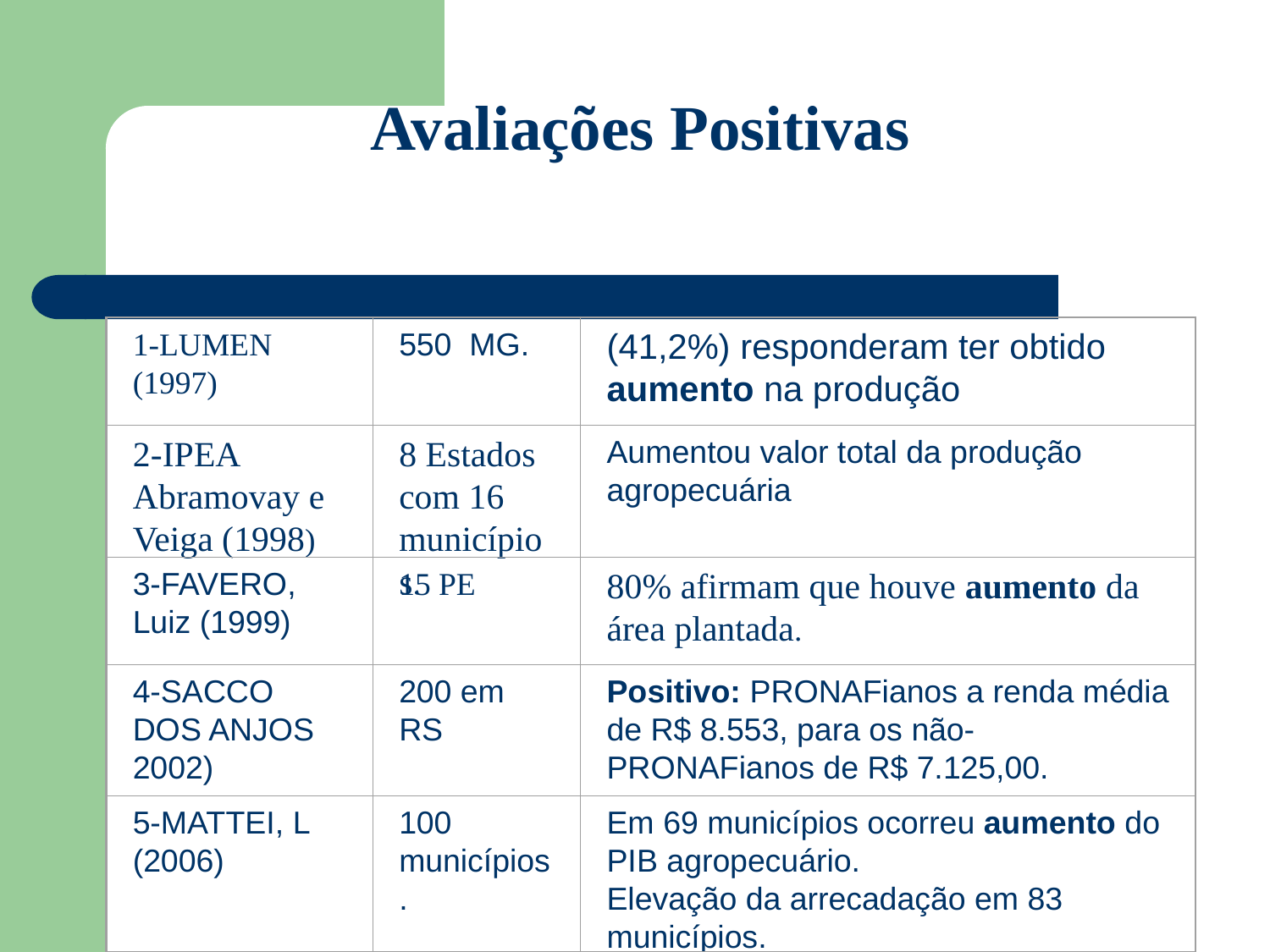

Avaliações Positivas

1-LUMEN (1997)

550  MG.

(41,2%) responderam ter obtido aumento na produção

2-IPEA Abramovay e Veiga (1998)

8 Estados com 16 municípios.

Aumentou valor total da produção agropecuária

3-FAVERO, Luiz (1999)

15 PE

80% afirmam que houve aumento da área plantada.

4-SACCO DOS ANJOS 2002)

200 em RS

Positivo: PRONAFianos a renda média de R$ 8.553, para os não-PRONAFianos de R$ 7.125,00.

5-MATTEI, L (2006)

100 municípios.

Em 69 municípios ocorreu aumento do PIB agropecuário.
Elevação da arrecadação em 83 municípios.